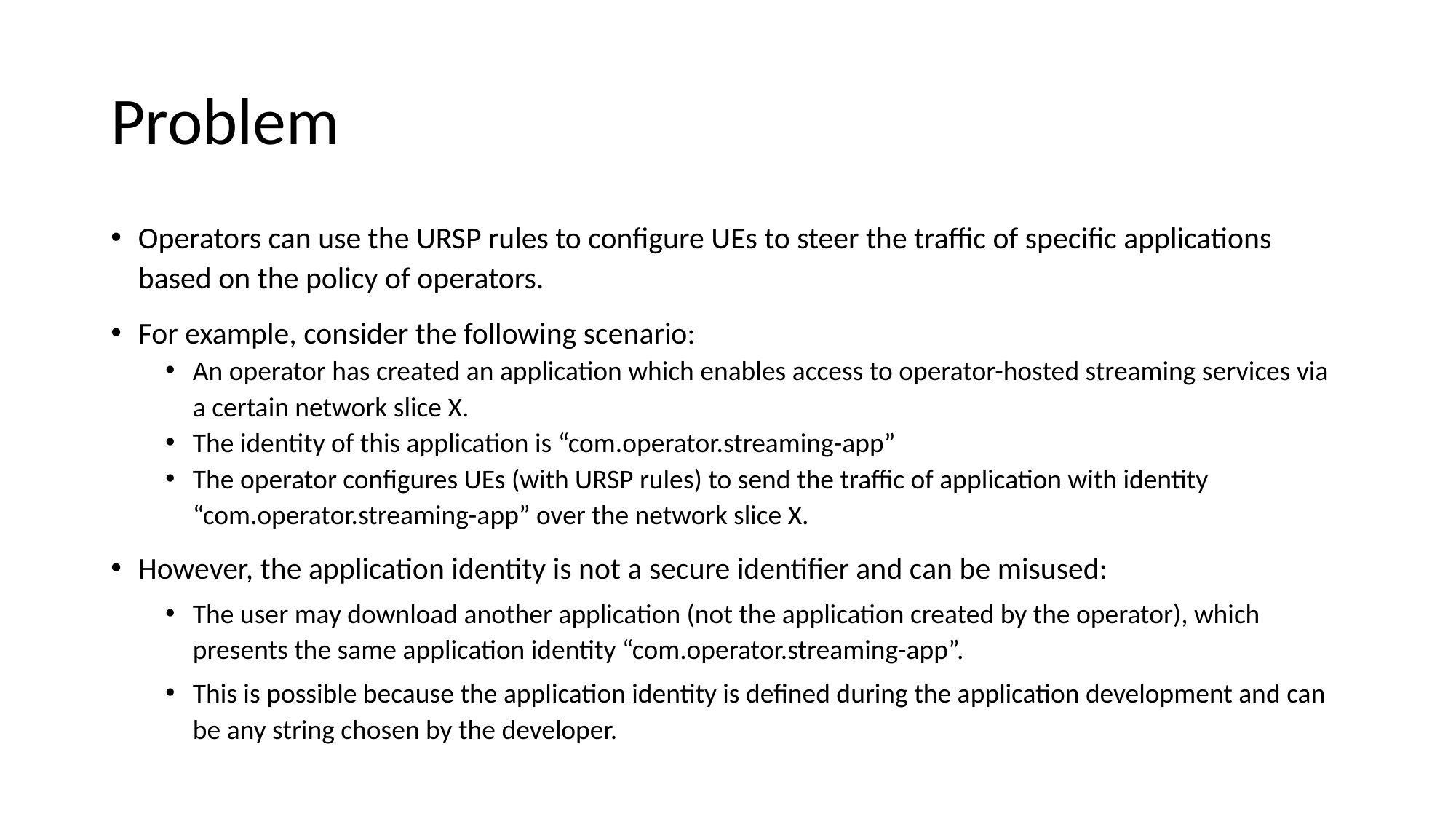

# Problem
Operators can use the URSP rules to configure UEs to steer the traffic of specific applications based on the policy of operators.
For example, consider the following scenario:
An operator has created an application which enables access to operator-hosted streaming services via a certain network slice X.
The identity of this application is “com.operator.streaming-app”
The operator configures UEs (with URSP rules) to send the traffic of application with identity “com.operator.streaming-app” over the network slice X.
However, the application identity is not a secure identifier and can be misused:
The user may download another application (not the application created by the operator), which presents the same application identity “com.operator.streaming-app”.
This is possible because the application identity is defined during the application development and can be any string chosen by the developer.